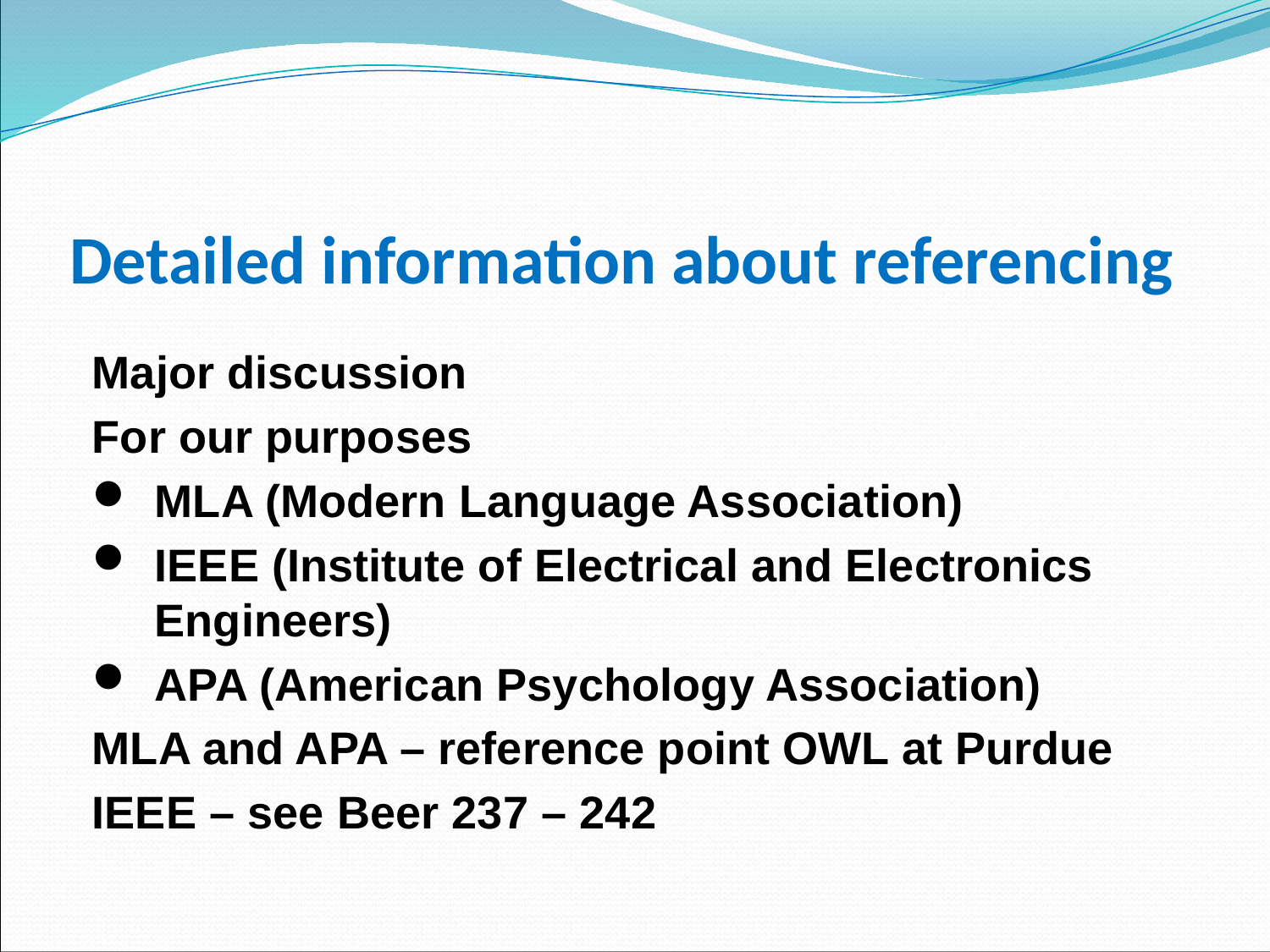

# Detailed information about referencing
Major discussion
For our purposes
MLA (Modern Language Association)
IEEE (Institute of Electrical and Electronics Engineers)
APA (American Psychology Association)
MLA and APA – reference point OWL at Purdue
IEEE – see Beer 237 – 242